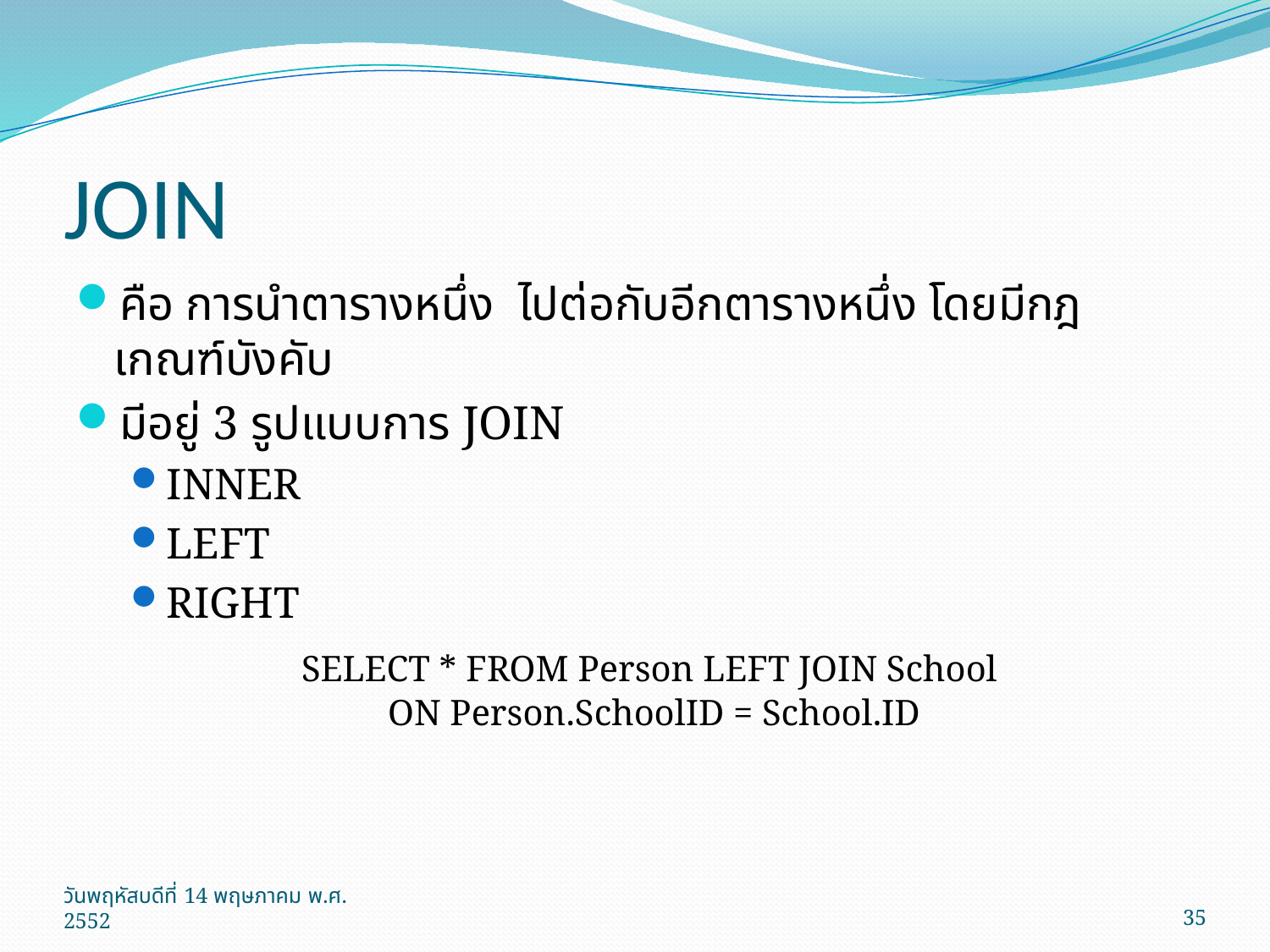

# JOIN
คือ การนำตารางหนึ่ง  ไปต่อกับอีกตารางหนึ่ง โดยมีกฎเกณฑ์บังคับ
มีอยู่ 3 รูปแบบการ JOIN
INNER
LEFT
RIGHT
	SELECT * FROM Person LEFT JOIN School
ON Person.SchoolID = School.ID
วันพฤหัสบดีที่ 14 พฤษภาคม พ.ศ. 2552
35